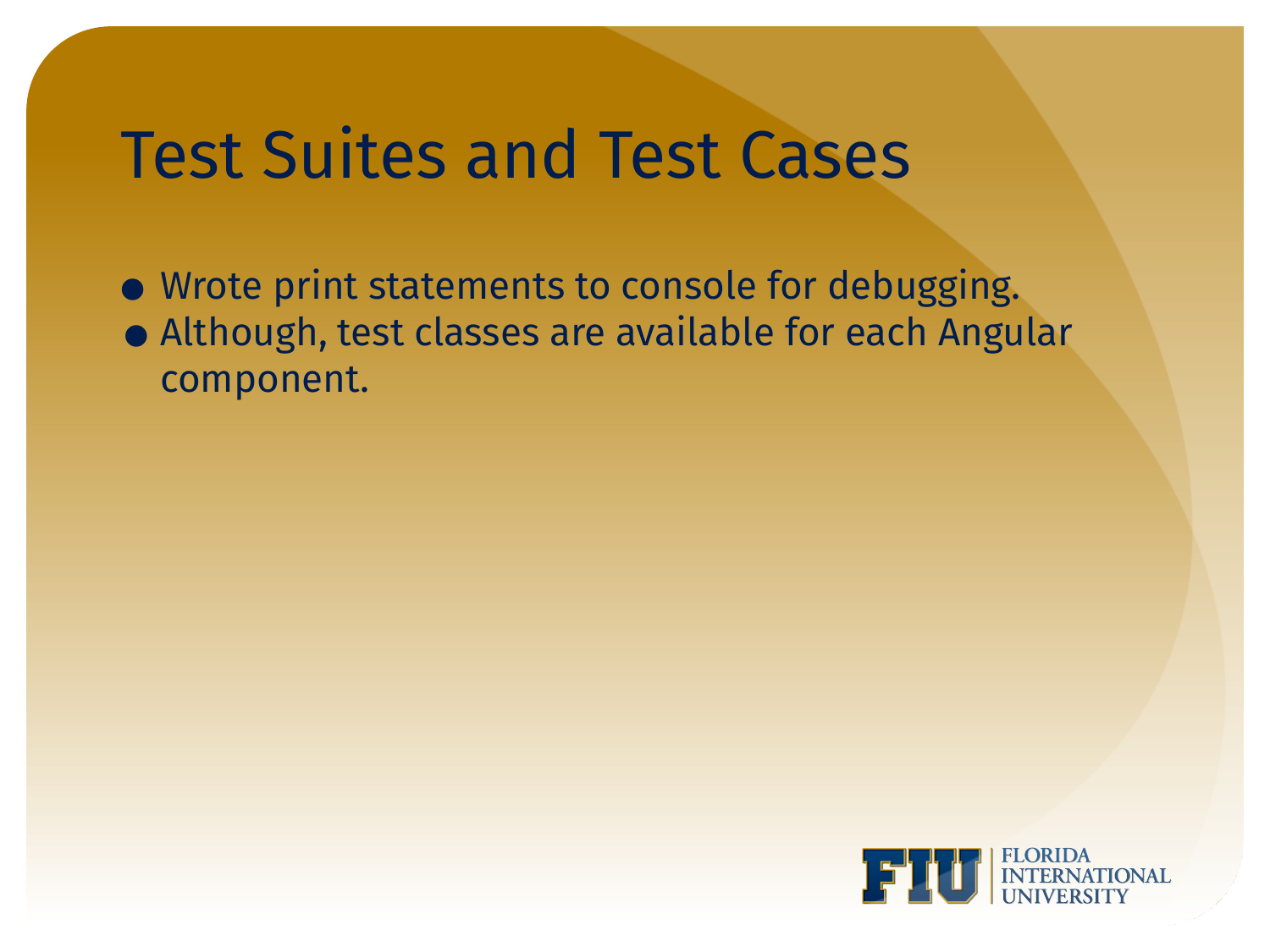

# Test Suites and Test Cases
Wrote print statements to console for debugging.
Although, test classes are available for each Angular component.